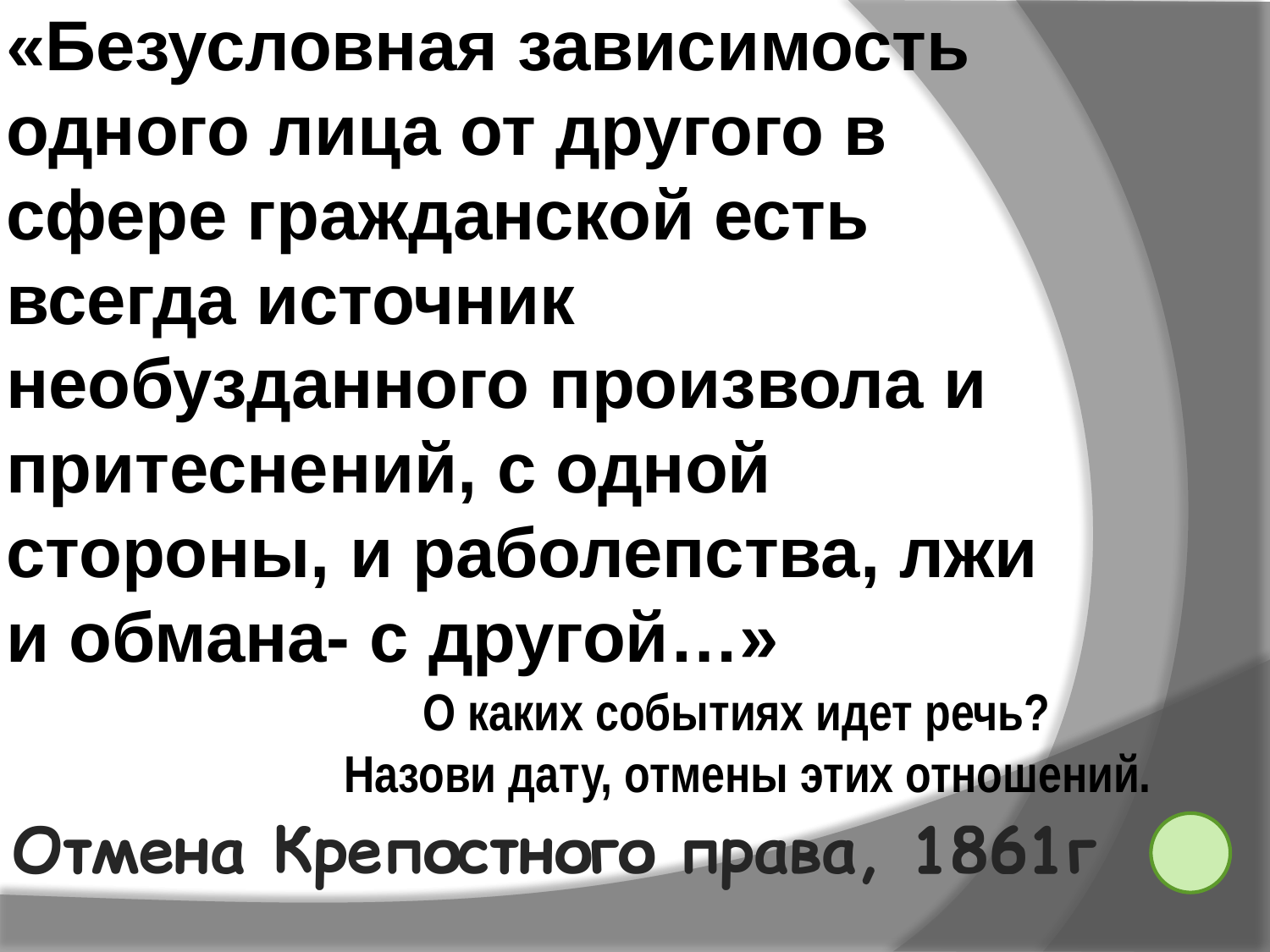

# «Безусловная зависимость одного лица от другого в сфере гражданской есть всегда источник необузданного произвола и притеснений, с одной стороны, и раболепства, лжи и обмана- с другой…»

О каО каких событиях идет речь? Назови дату, отмены этих отношений.
Отмена Крепостного права, 1861г